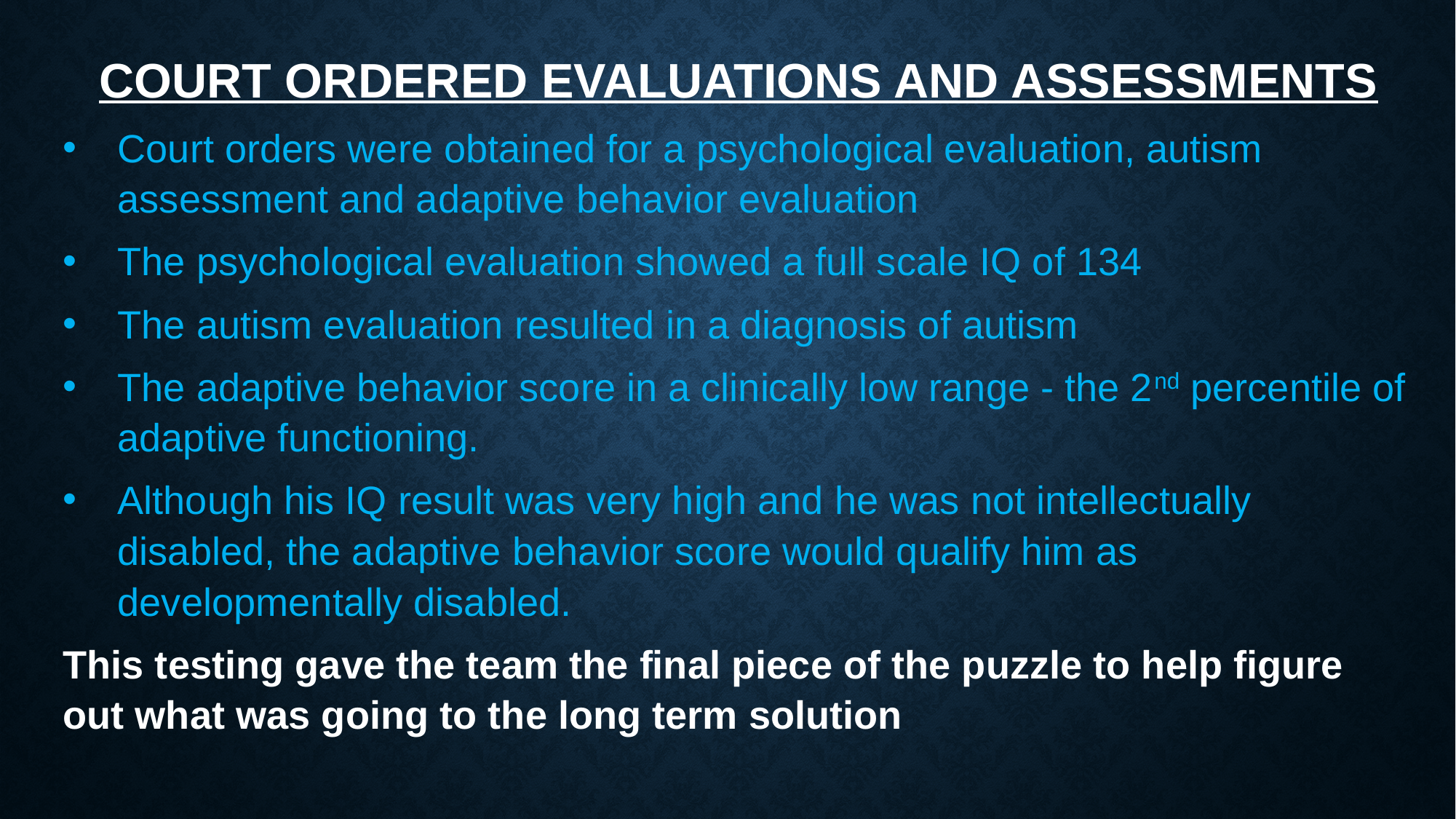

COURT ORDERED EVALUATIONS AND ASSESSMENTS
Court orders were obtained for a psychological evaluation, autism assessment and adaptive behavior evaluation
The psychological evaluation showed a full scale IQ of 134
The autism evaluation resulted in a diagnosis of autism
The adaptive behavior score in a clinically low range - the 2nd percentile of adaptive functioning.
Although his IQ result was very high and he was not intellectually disabled, the adaptive behavior score would qualify him as developmentally disabled.
This testing gave the team the final piece of the puzzle to help figure out what was going to the long term solution